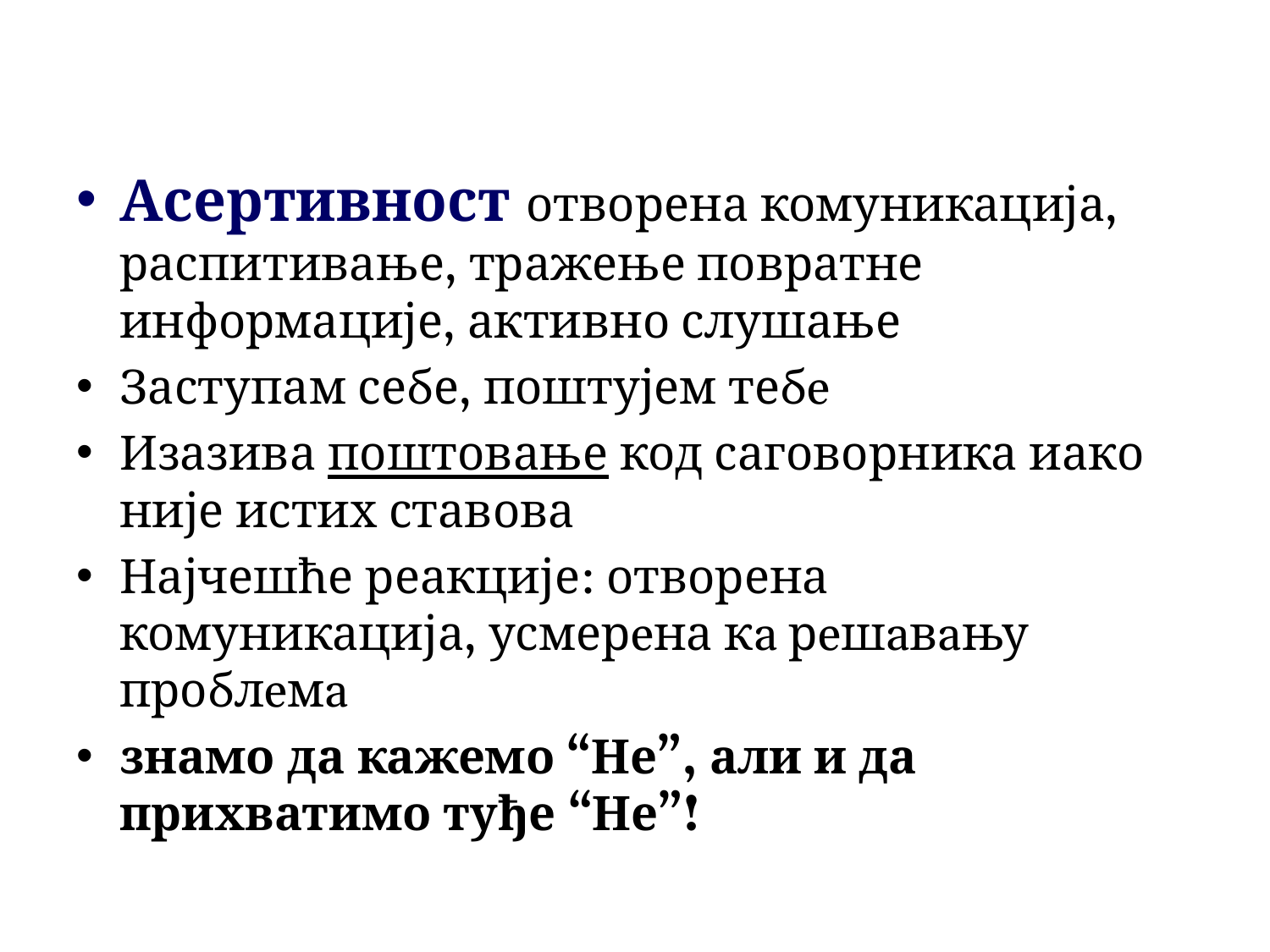

Асертивност отворена комуникација, распитивање, тражење повратне информације, активно слушање
Заступам себе, поштујем тебe
Изазива поштовање код саговорника иако није истих ставова
Најчешће реакције: отворена комуникација, усмерeна кa рeшaвaњу проблeмa
знамо да кажемо “Не”, али и да прихватимо туђе “Не”!